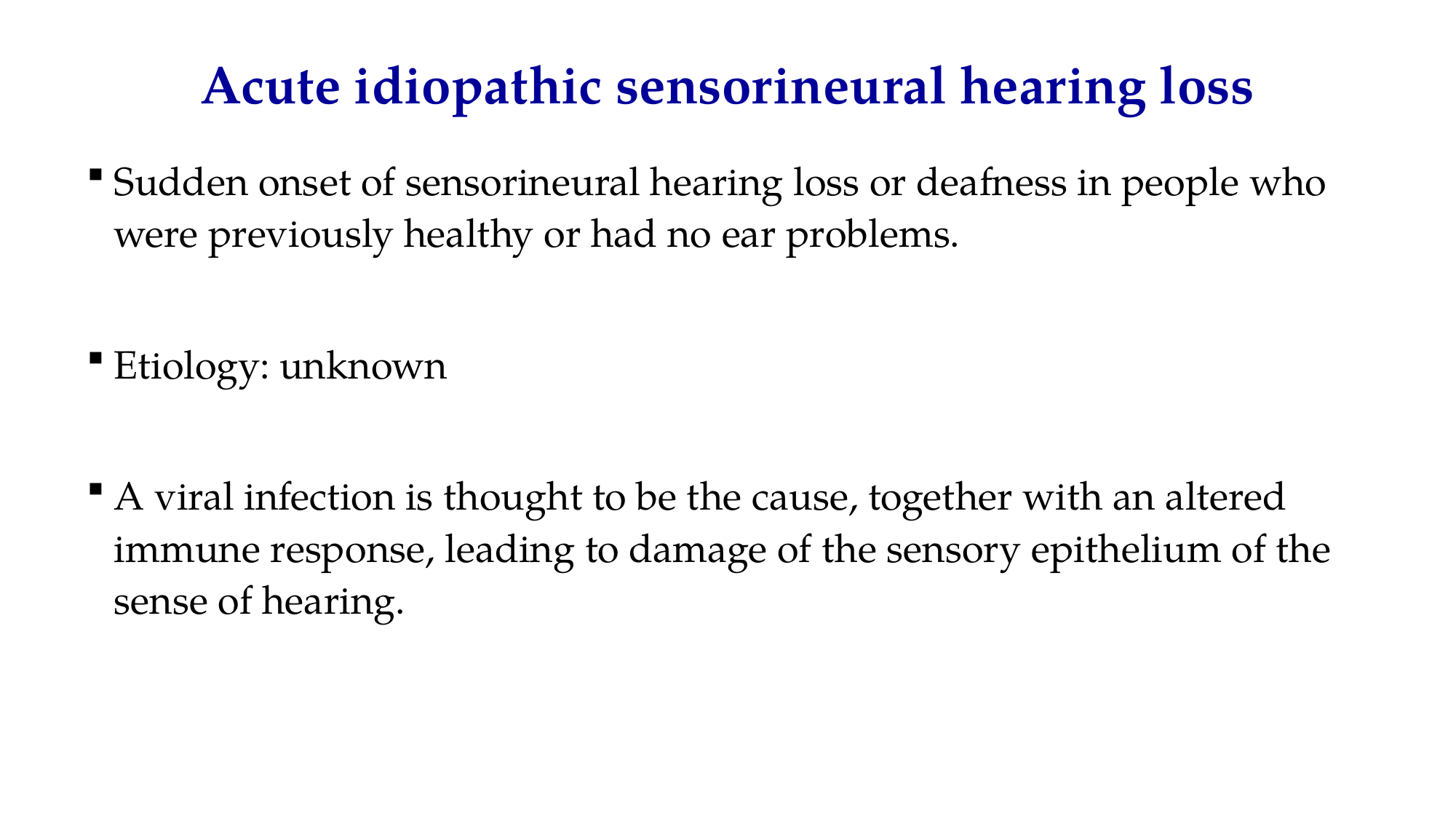

Acute idiopathic sensorineural hearing loss
Sudden onset of sensorineural hearing loss or deafness in people who were previously healthy or had no ear problems.

Etiology: unknown

A viral infection is thought to be the cause, together with an altered immune response, leading to damage of the sensory epithelium of the sense of hearing.